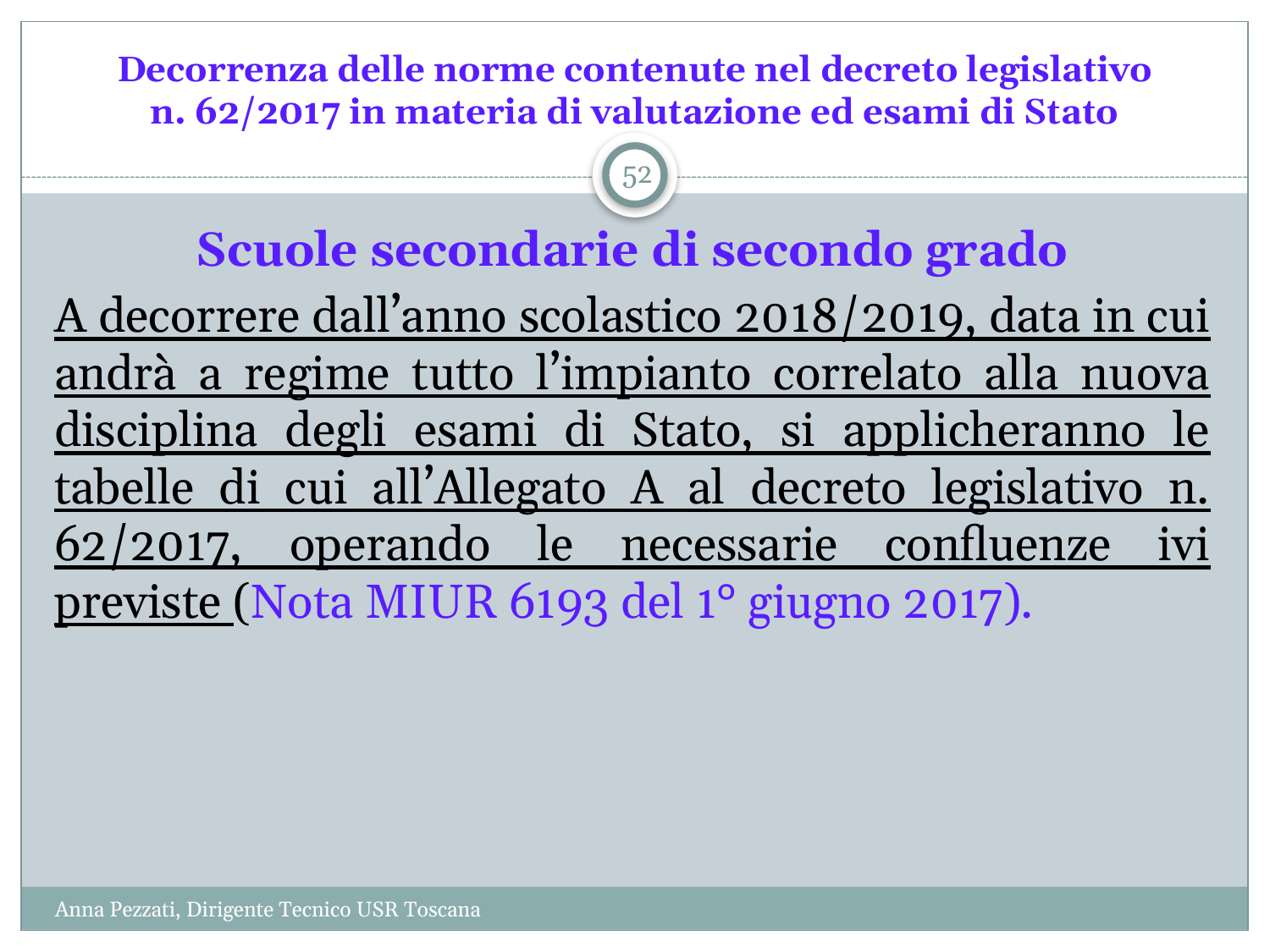

# Decorrenza delle norme contenute nel decreto legislativo n. 62/2017 in materia di valutazione ed esami di Stato
52
Scuole secondarie di secondo grado
A decorrere dall’anno scolastico 2018/2019, data in cui andrà a regime tutto l’impianto correlato alla nuova disciplina degli esami di Stato, si applicheranno le tabelle di cui all’Allegato A al decreto legislativo n. 62/2017, operando le necessarie confluenze ivi previste (Nota MIUR 6193 del 1° giugno 2017).
Anna Pezzati, Dirigente Tecnico USR Toscana